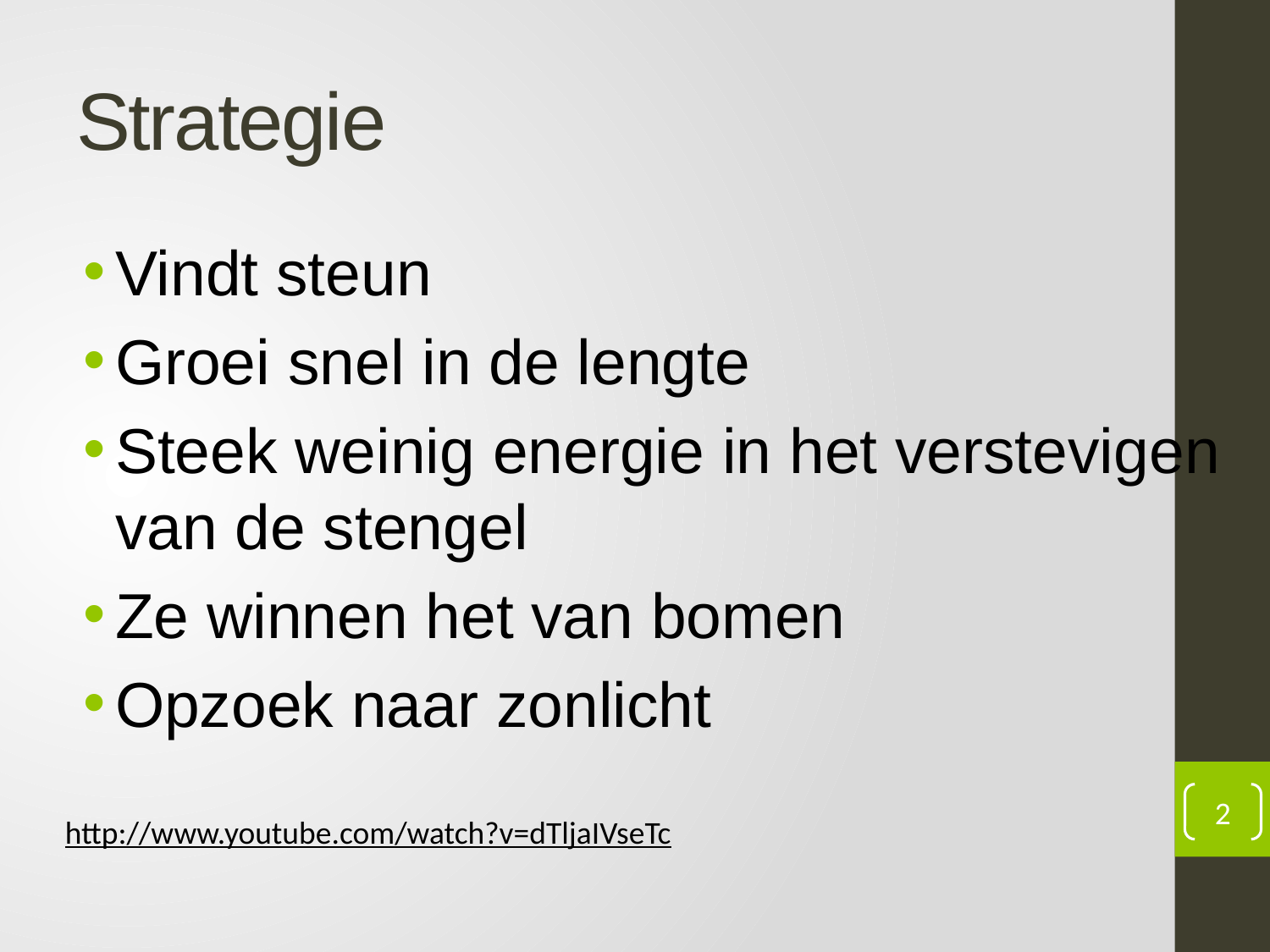

# Strategie
Vindt steun
Groei snel in de lengte
Steek weinig energie in het verstevigen van de stengel
Ze winnen het van bomen
Opzoek naar zonlicht
2
http://www.youtube.com/watch?v=dTljaIVseTc